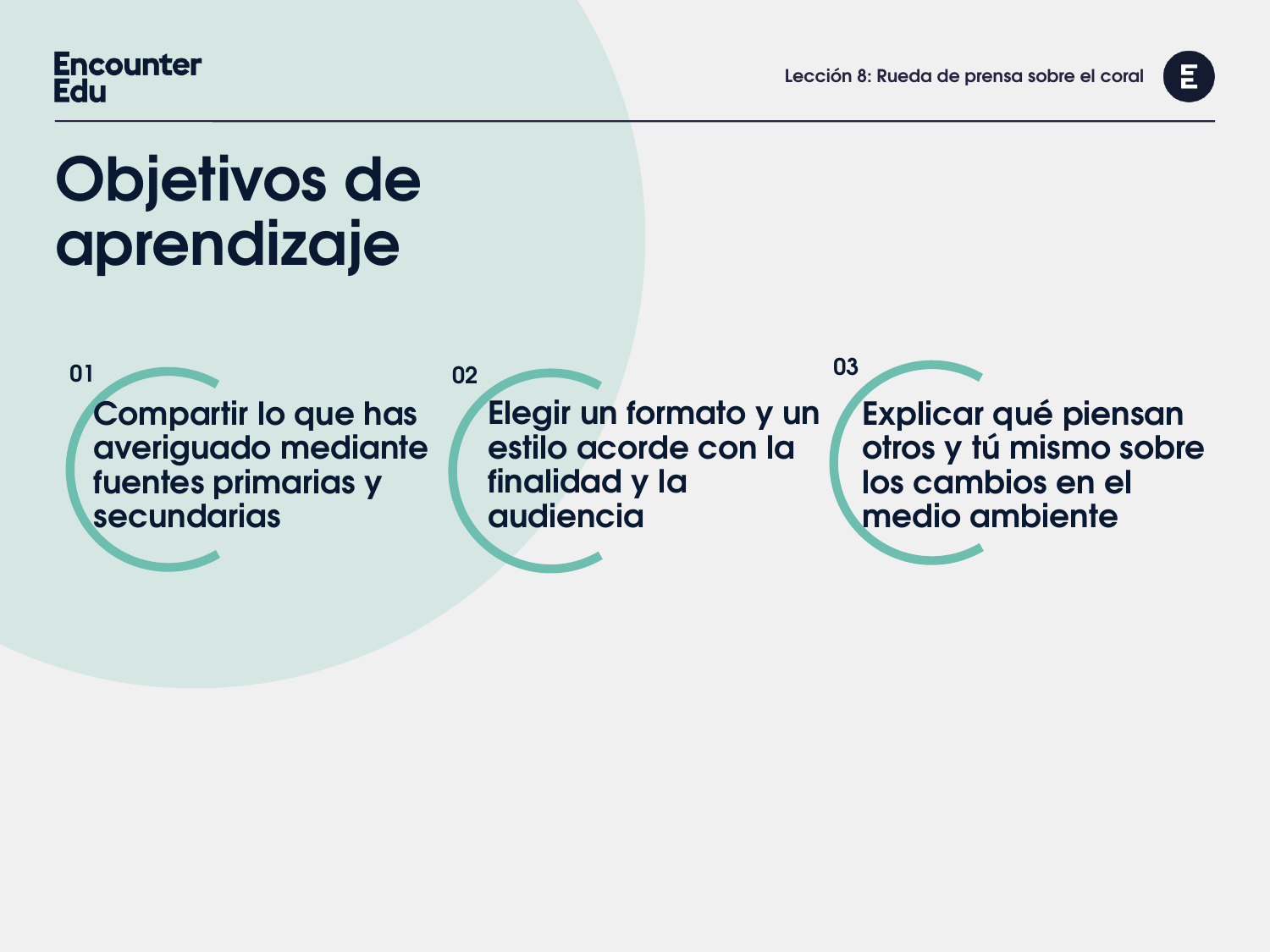

# Lección 8: Rueda de prensa sobre el coral
Objetivos de aprendizaje
Elegir un formato y un estilo acorde con la finalidad y la audiencia
Explicar qué piensan otros y tú mismo sobre los cambios en el medio ambiente
Compartir lo que has averiguado mediante fuentes primarias y secundarias